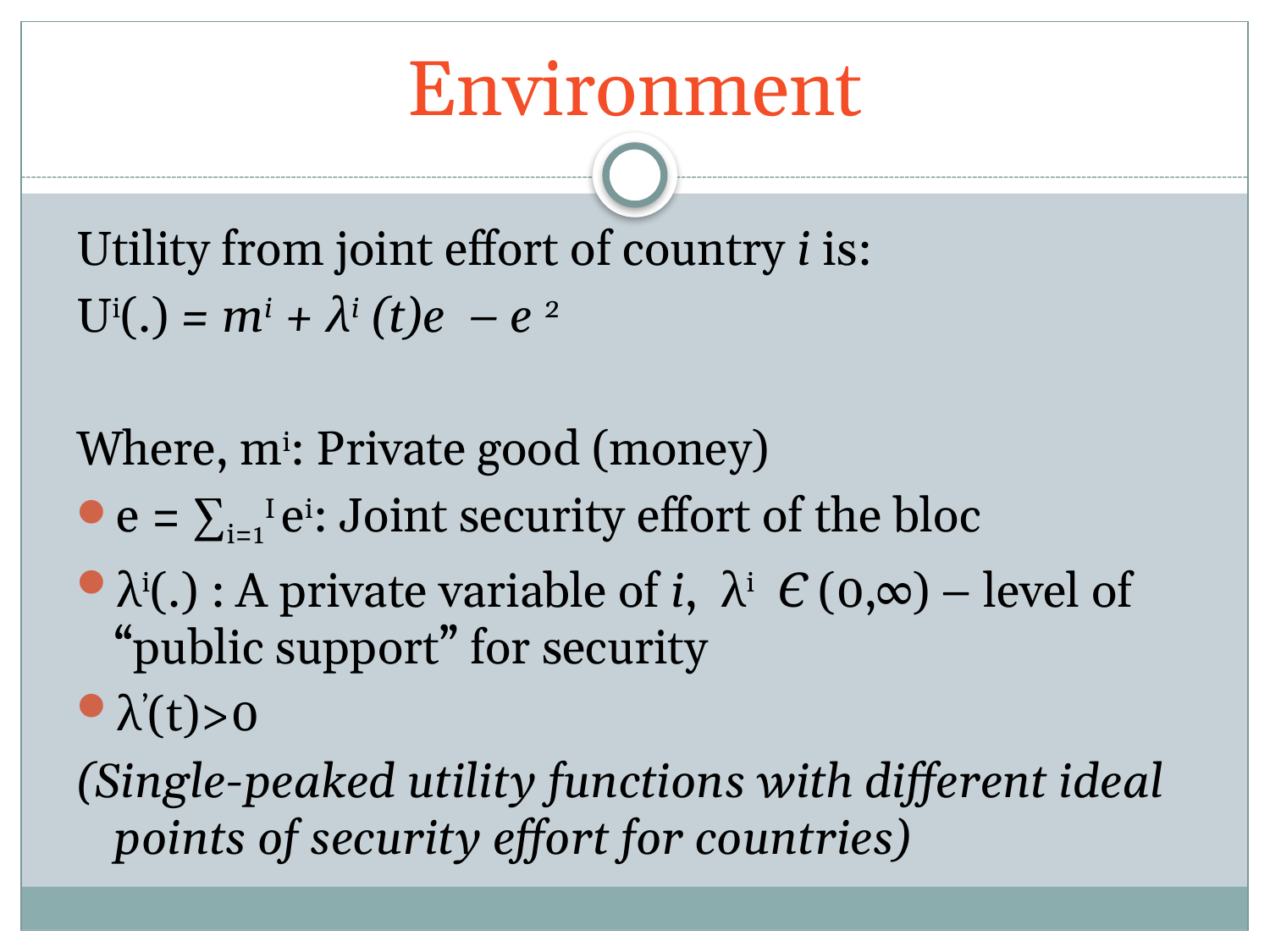

# Environment
Utility from joint effort of country i is:
Ui(.) = mi + λi (t)e  – e 2

Where, mi: Private good (money)
e = ∑i=1I ei: Joint security effort of the bloc
λi(.) : A private variable of i,  λi  Є (0,∞) – level of “public support” for security
λ’(t)>0
(Single-peaked utility functions with different ideal points of security effort for countries)